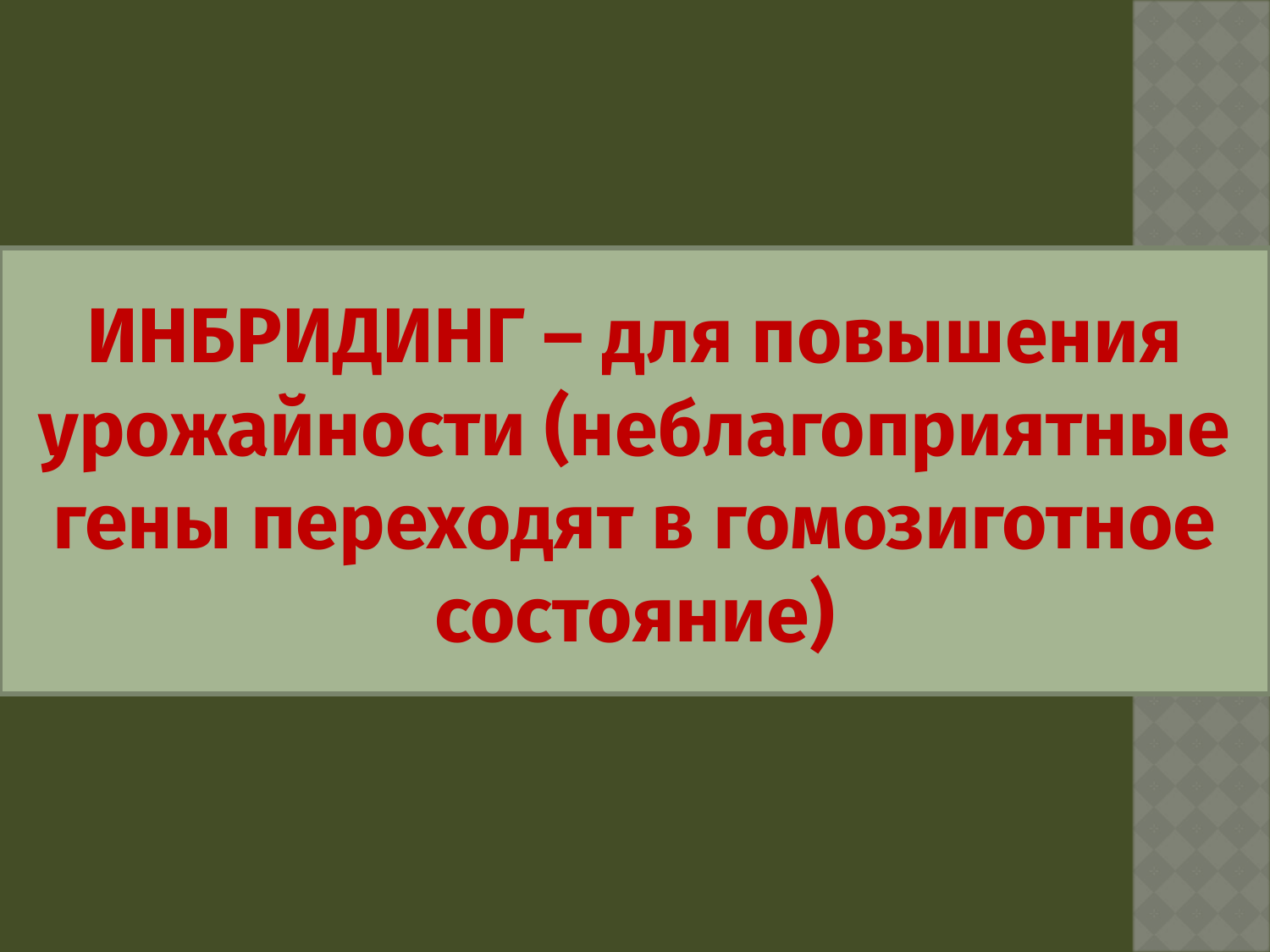

ИНБРИДИНГ – для повышения урожайности (неблагоприятные гены переходят в гомозиготное состояние)